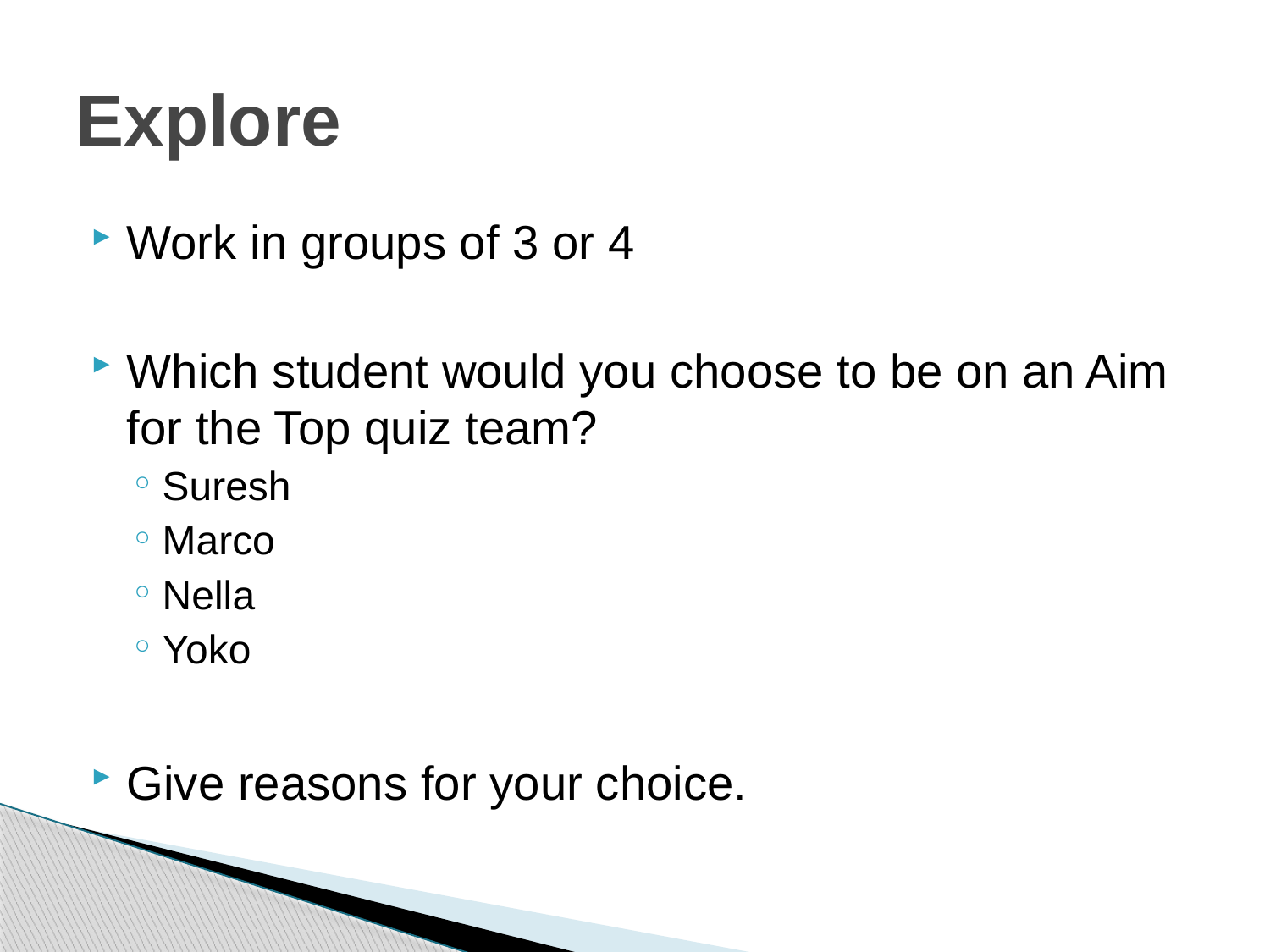

# Explore
Work in groups of 3 or 4

Which student would you choose to be on an Aim for the Top quiz team?
Suresh
Marco
Nella
Yoko

Give reasons for your choice.